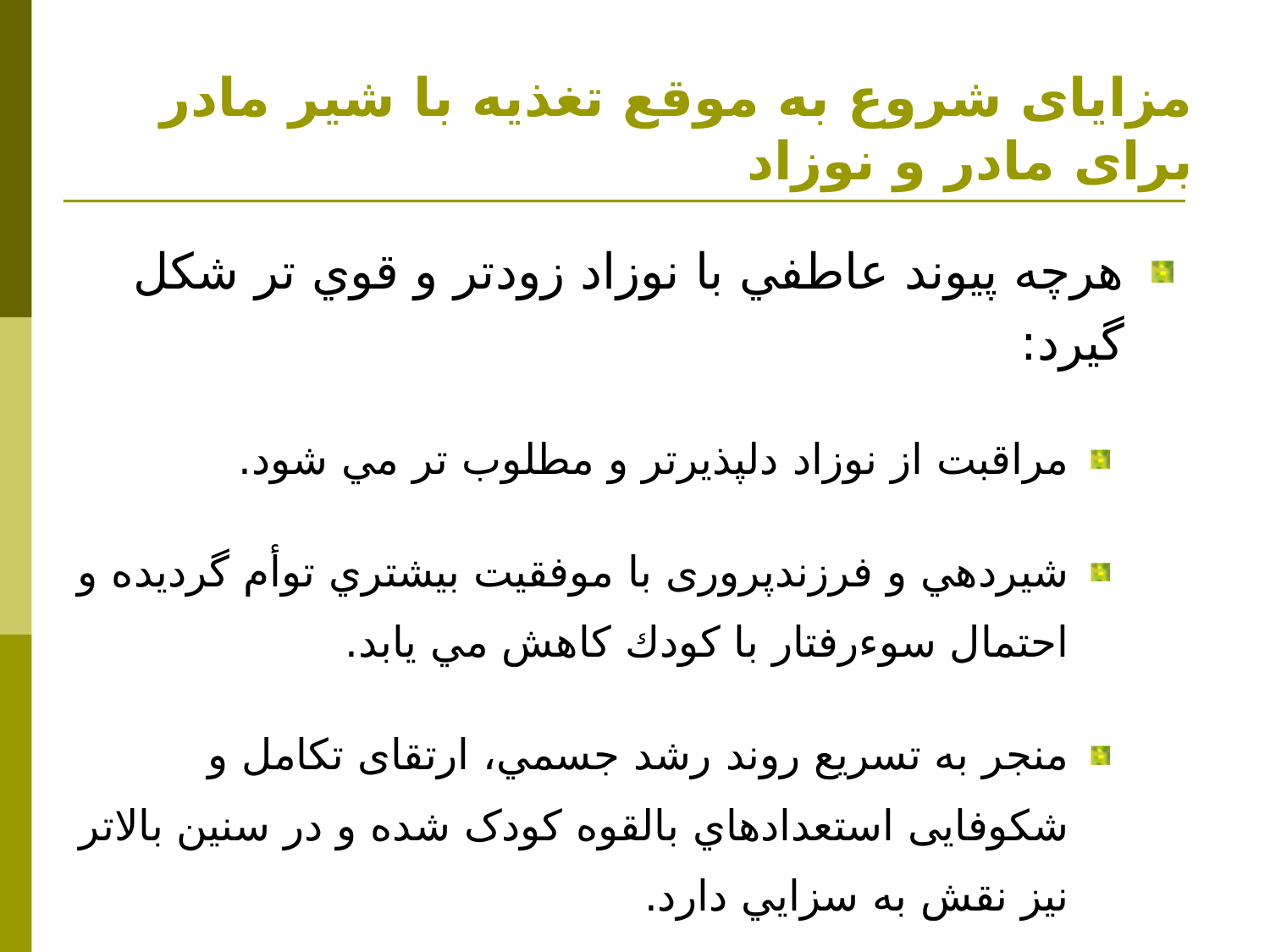

# مزایای شروع به موقع تغذیه با شیر مادر برای مادر و نوزاد
هرچه پيوند عاطفي با نوزاد زودتر و قوي تر شكل گيرد:
مراقبت از نوزاد دلپذيرتر و مطلوب تر مي شود.
شيردهي و فرزندپروری با موفقيت بيشتري توأم گردیده و احتمال سوءرفتار با كودك كاهش مي يابد.
منجر به تسریع روند رشد جسمي، ارتقای تكامل و شکوفایی استعدادهاي بالقوه کودک شده و در سنين بالاتر نيز نقش به سزايي دارد.